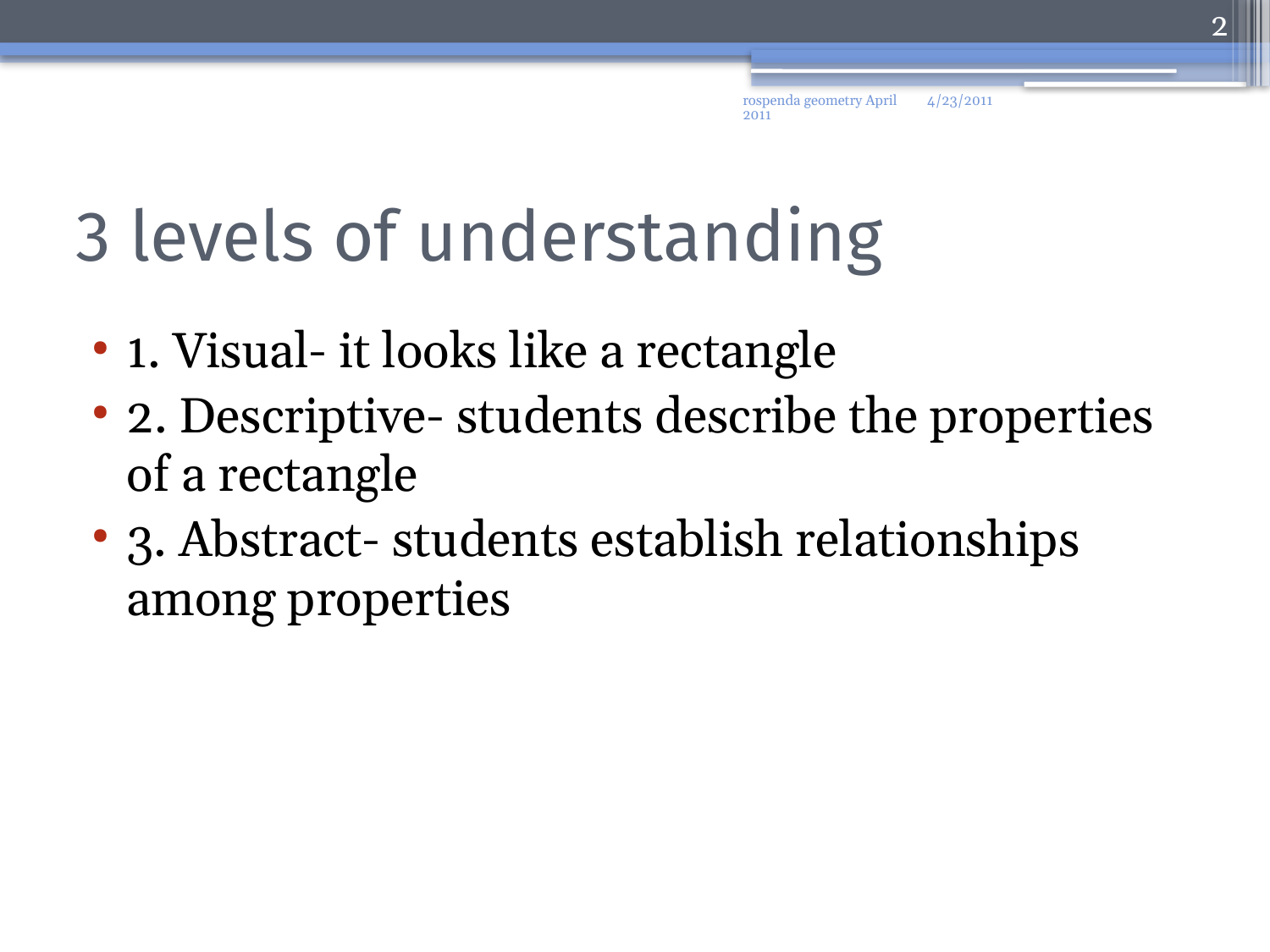

2
rospenda geometry April 2011
4/23/2011
# 3 levels of understanding
1. Visual- it looks like a rectangle
2. Descriptive- students describe the properties of a rectangle
3. Abstract- students establish relationships among properties